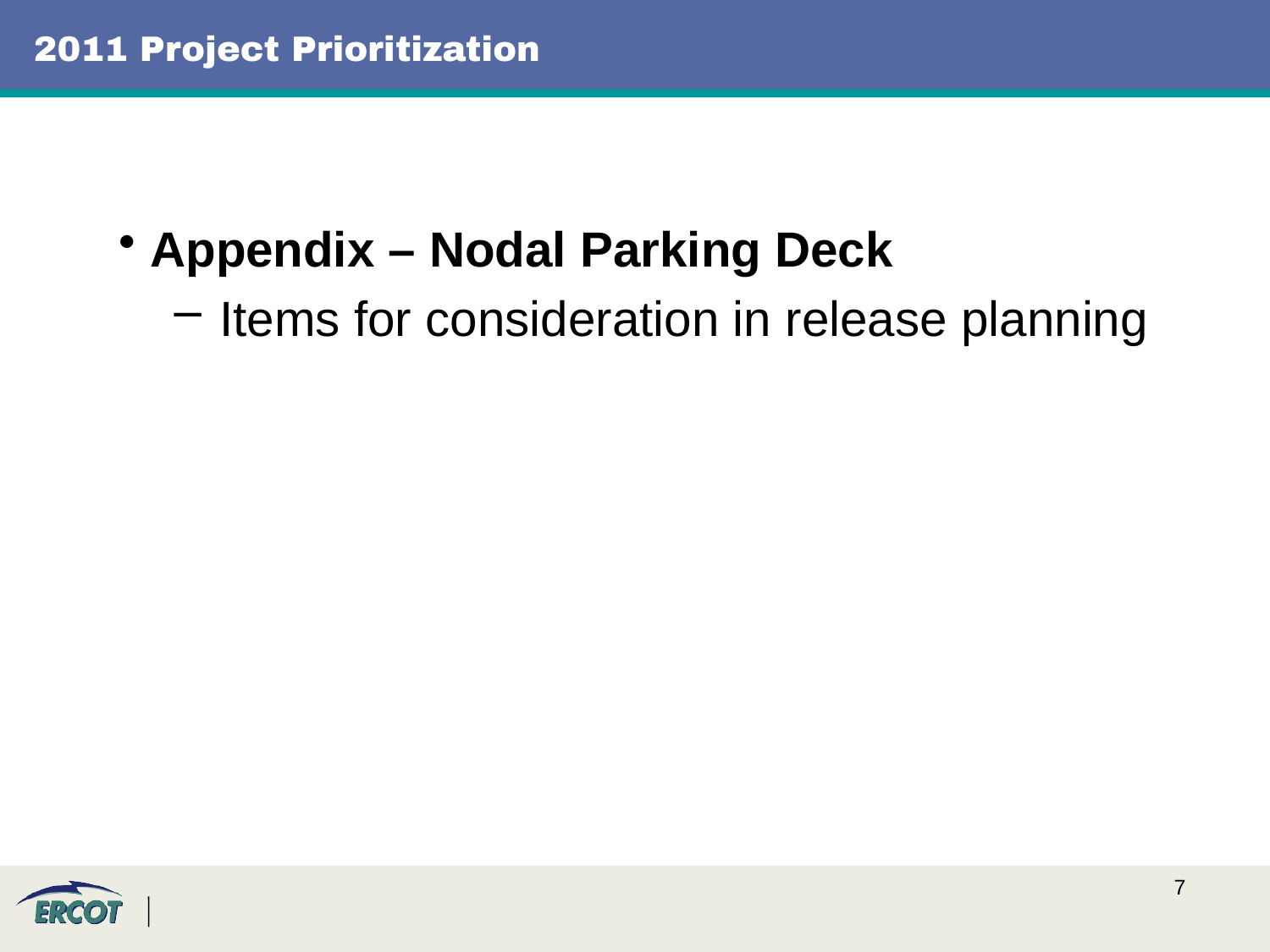

# 2011 Project Prioritization
Appendix – Nodal Parking Deck
 Items for consideration in release planning